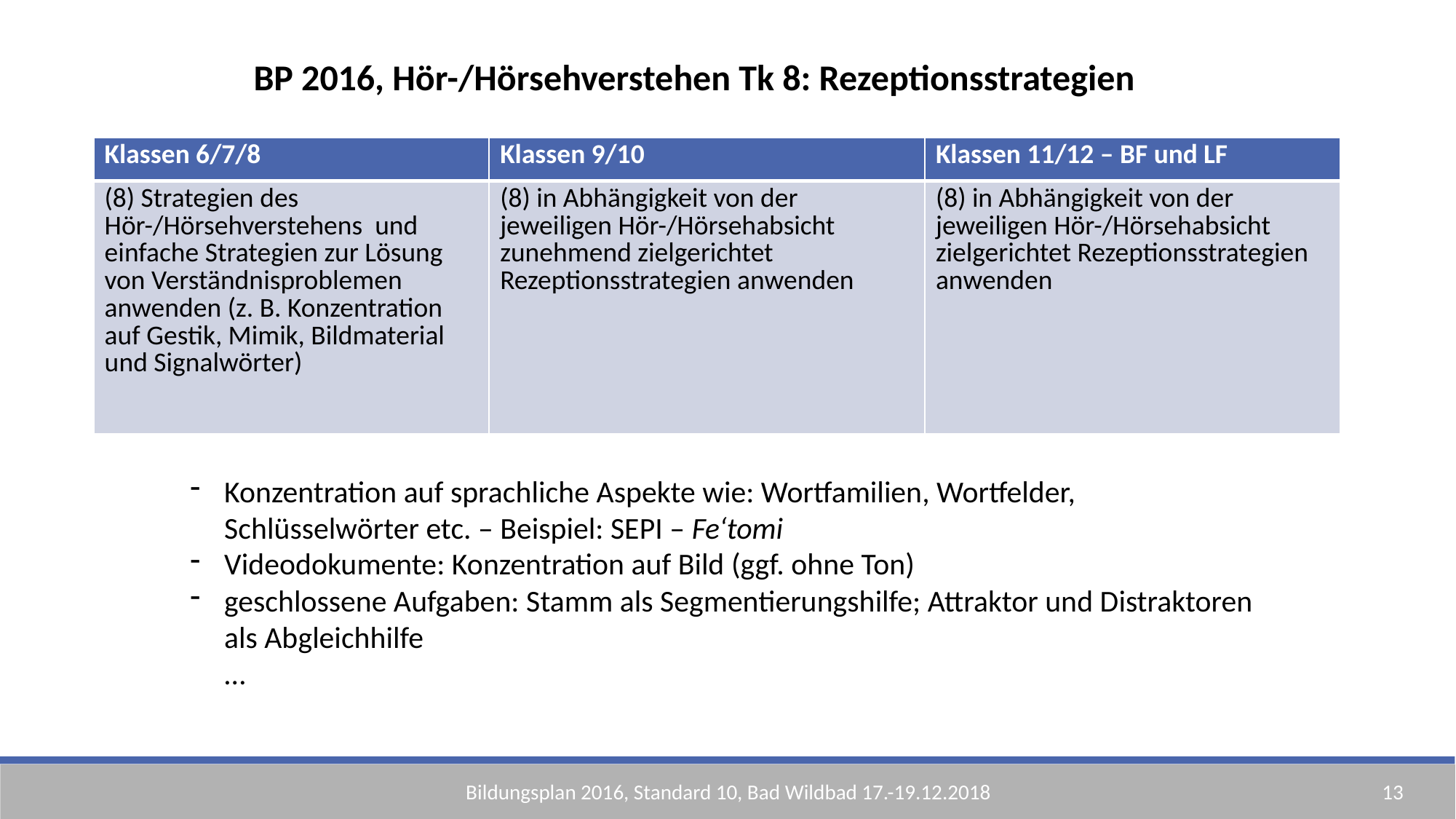

BP 2016, Hör-/Hörsehverstehen Tk 8: Rezeptionsstrategien
| Klassen 6/7/8 | Klassen 9/10 | Klassen 11/12 – BF und LF |
| --- | --- | --- |
| (8) Strategien des Hör-/Hörsehverstehens und einfache Strategien zur Lösung von Verständnisproblemen anwenden (z. B. Konzentration auf Gestik, Mimik, Bildmaterial und Signalwörter) | (8) in Abhängigkeit von der jeweiligen Hör-/Hörsehabsicht zunehmend zielgerichtet Rezeptionsstrategien anwenden | (8) in Abhängigkeit von der jeweiligen Hör-/Hörsehabsicht zielgerichtet Rezeptionsstrategien anwenden |
Konzentration auf sprachliche Aspekte wie: Wortfamilien, Wortfelder, Schlüsselwörter etc. – Beispiel: SEPI – Fe‘tomi
Videodokumente: Konzentration auf Bild (ggf. ohne Ton)
geschlossene Aufgaben: Stamm als Segmentierungshilfe; Attraktor und Distraktoren als Abgleichhilfe
     …